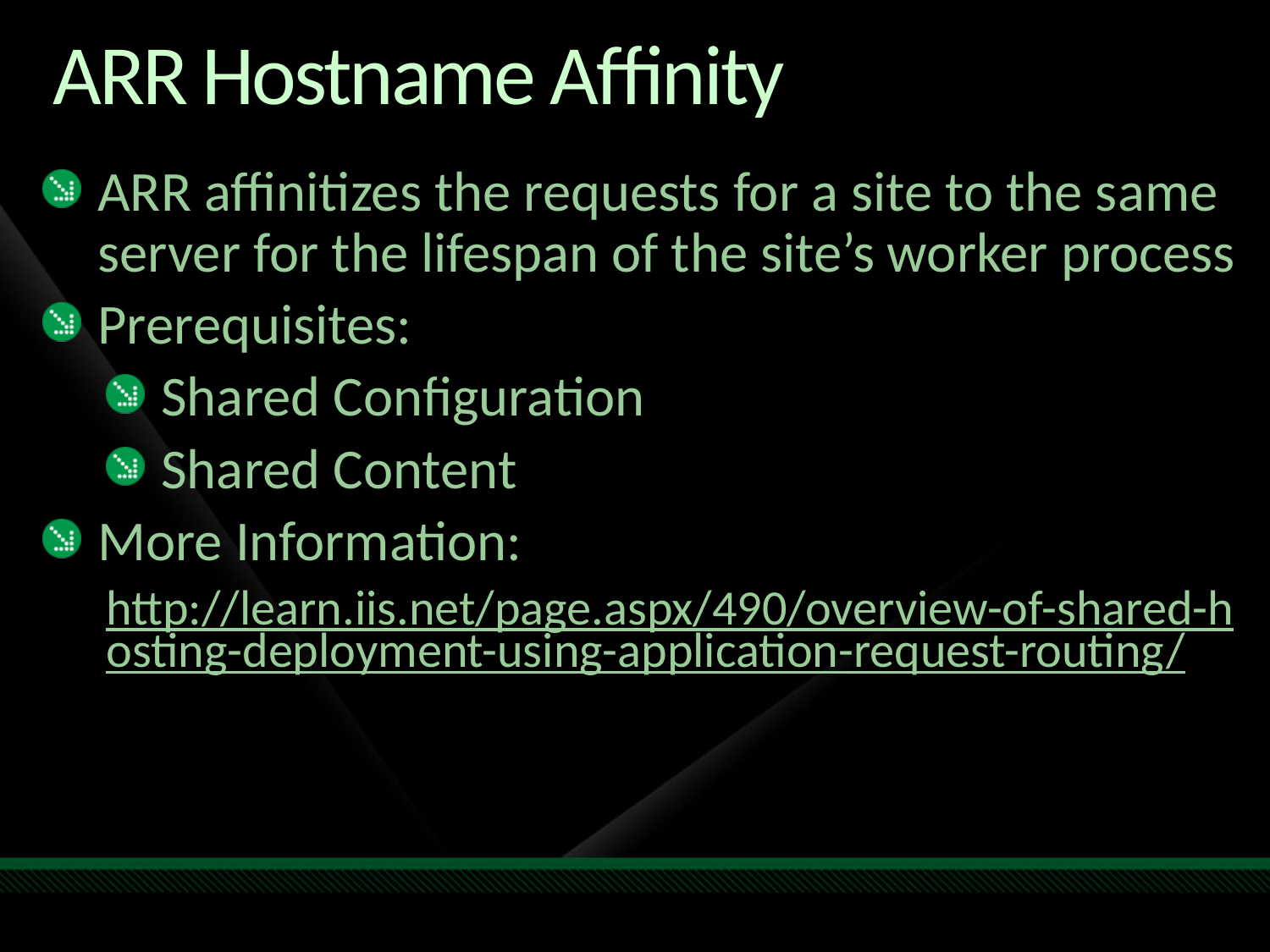

# ARR Hostname Affinity
ARR affinitizes the requests for a site to the same server for the lifespan of the site’s worker process
Prerequisites:
Shared Configuration
Shared Content
More Information:
http://learn.iis.net/page.aspx/490/overview-of-shared-hosting-deployment-using-application-request-routing/